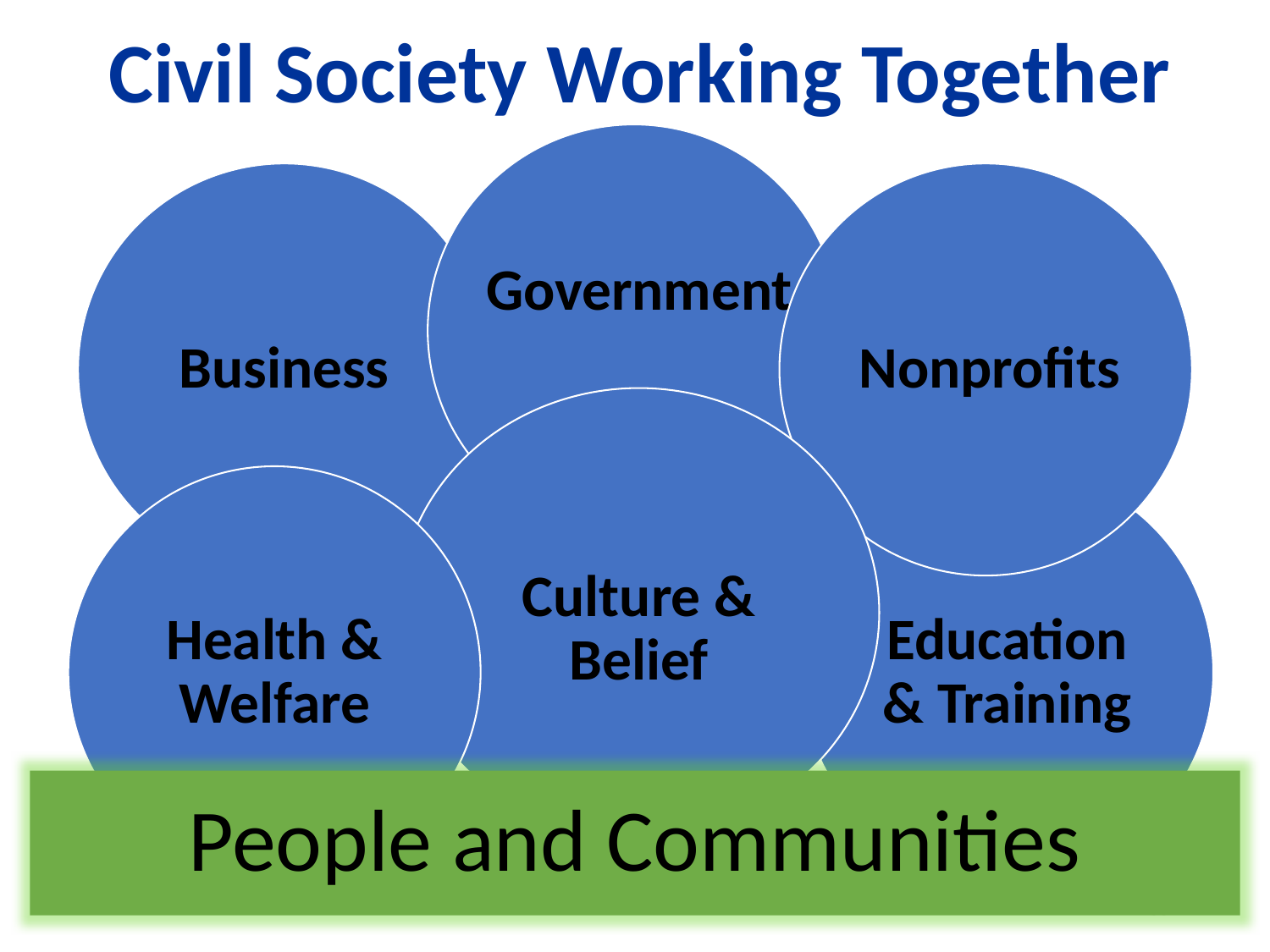

# Civil Society Working Together

Government

Business

Nonprofits

Culture & Belief

Health & Welfare

Education & Training
People and Communities
© NGO Futures LLC 2021
93